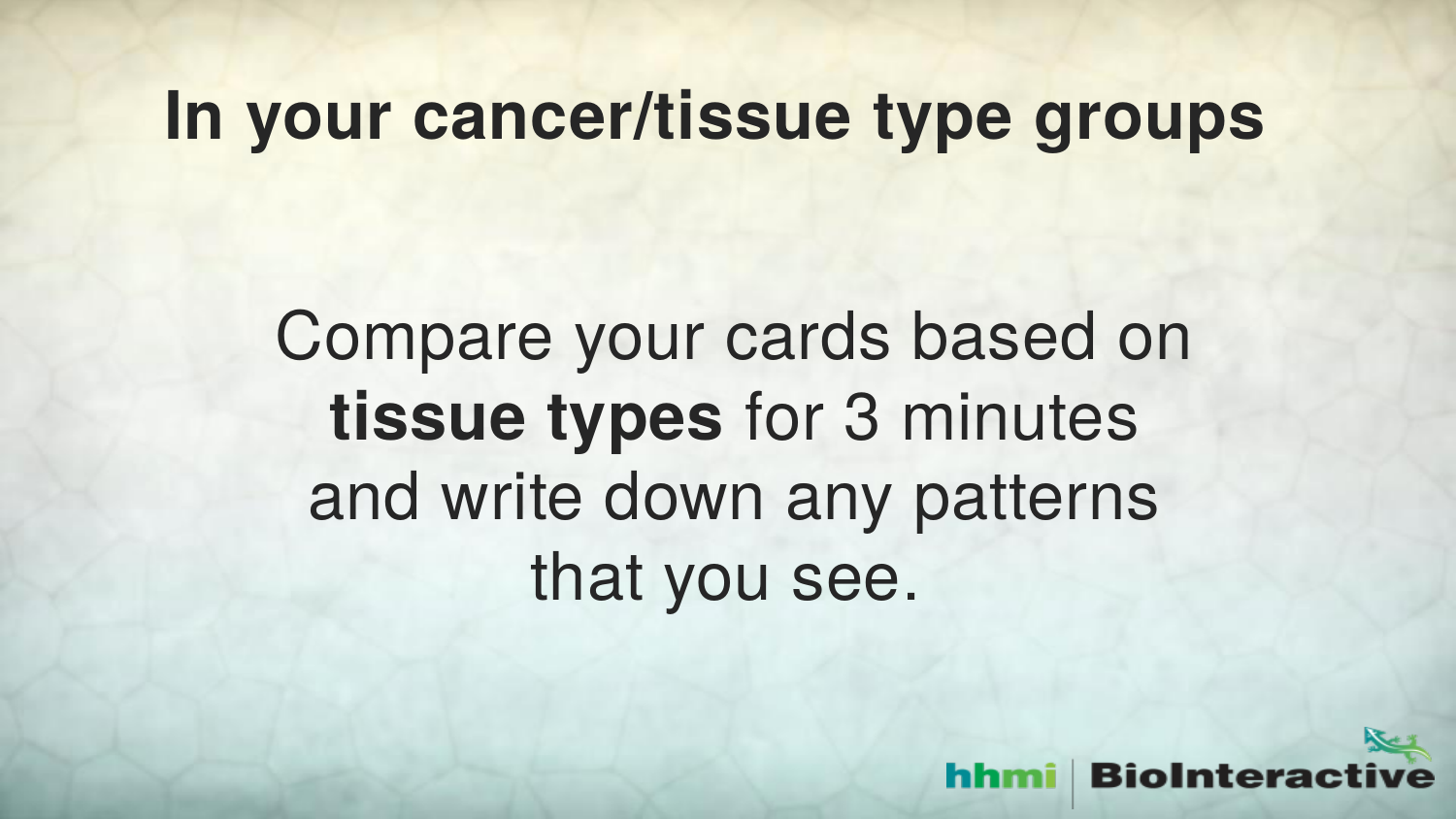

In your cancer/tissue type groups
# Compare your cards based on tissue types for 3 minutes and write down any patterns that you see.